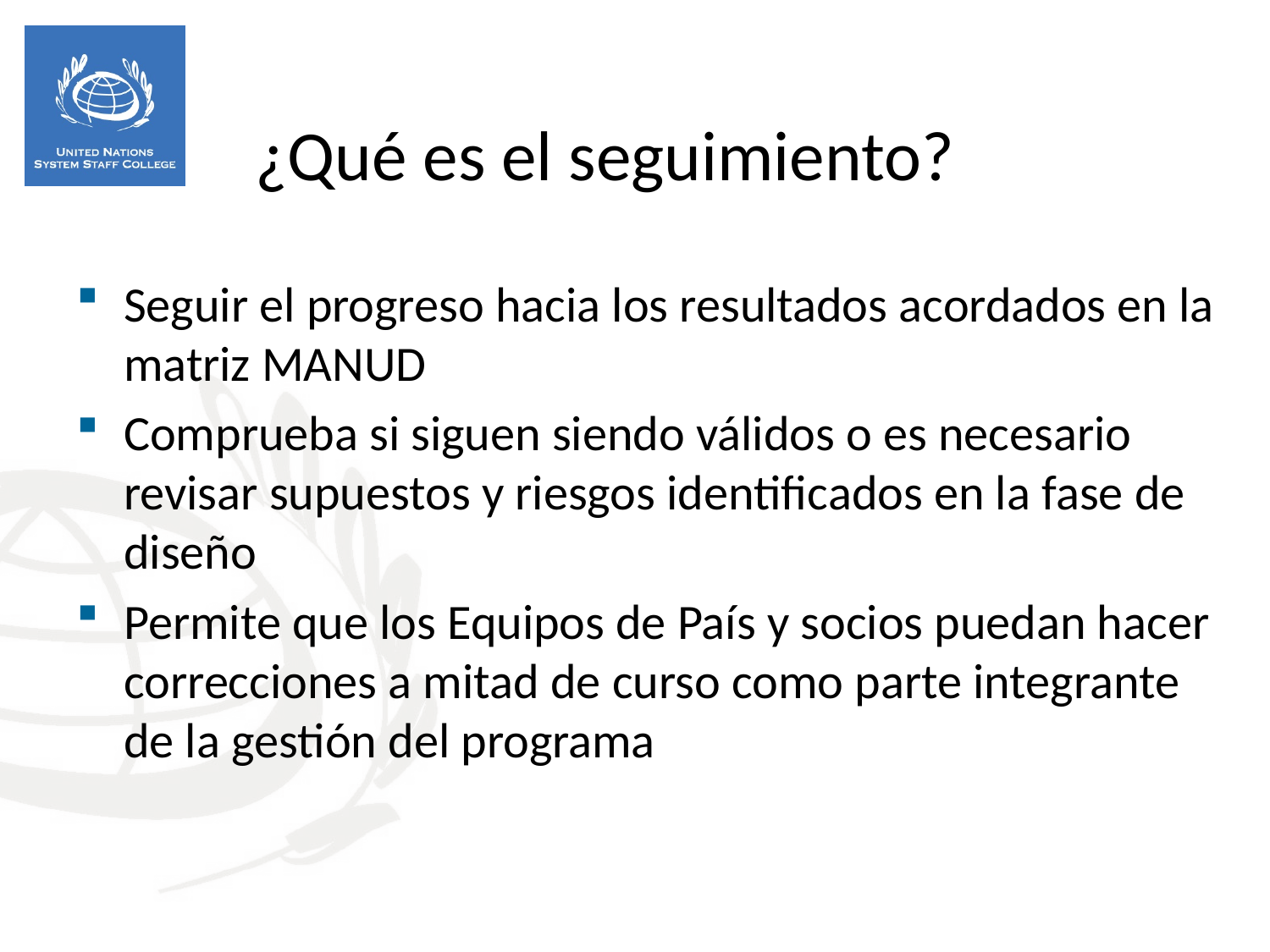

¿Qué es el seguimiento?

Seguir el progreso hacia los resultados acordados en la matriz MANUD
Comprueba si siguen siendo válidos o es necesario revisar supuestos y riesgos identificados en la fase de diseño
Permite que los Equipos de País y socios puedan hacer correcciones a mitad de curso como parte integrante de la gestión del programa